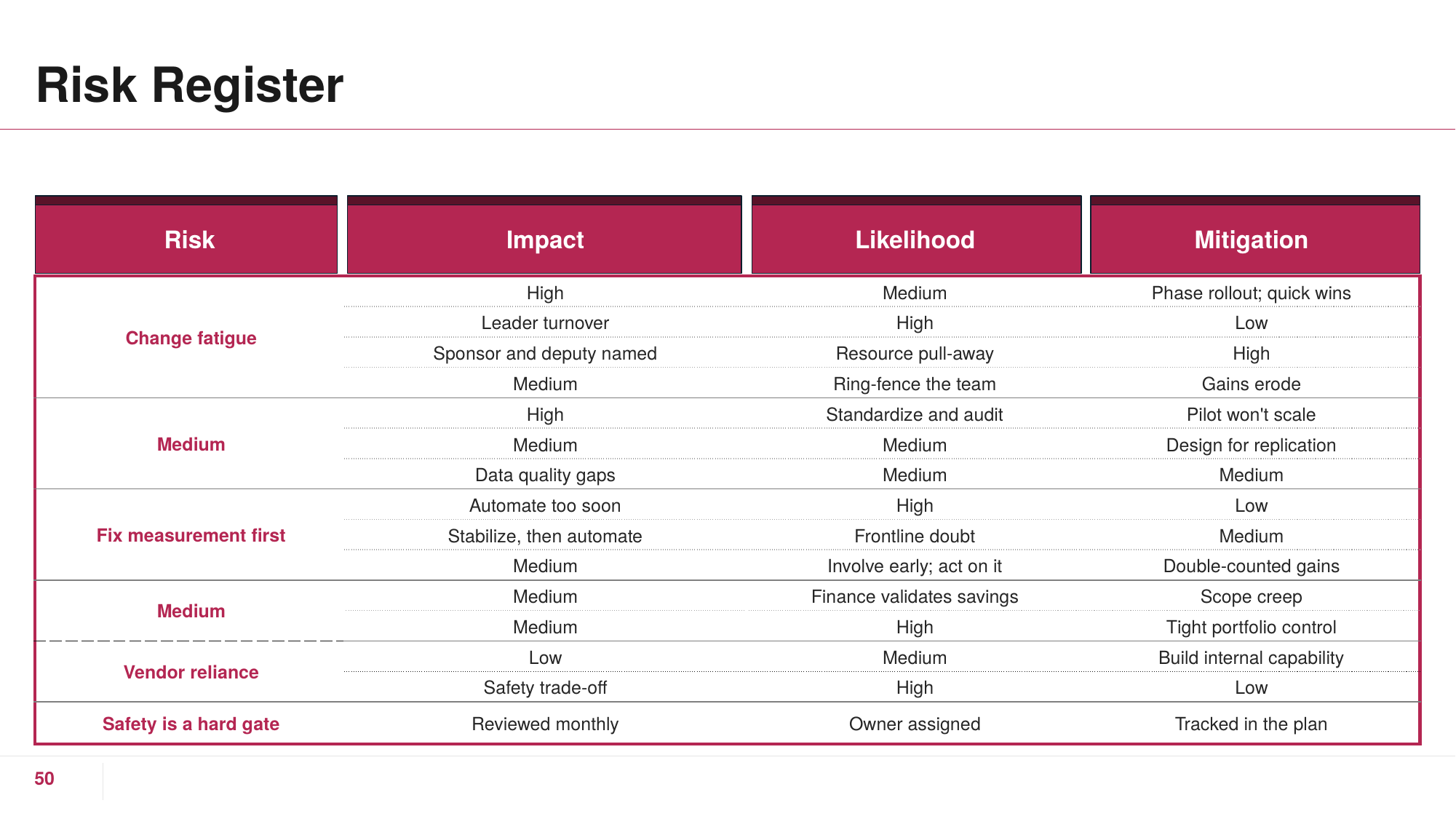

# Risk Register

| Risk | Impact | Likelihood | Mitigation |
| --- | --- | --- | --- |
| Change fatigue | High | Medium | Phase rollout; quick wins |
|  | Leader turnover | High | Low |
|  | Sponsor and deputy named | Resource pull-away | High |
|  | Medium | Ring-fence the team | Gains erode |
| Medium | High | Standardize and audit | Pilot won't scale |
|  | Medium | Medium | Design for replication |
|  | Data quality gaps | Medium | Medium |
| Fix measurement first | Automate too soon | High | Low |
|  | Stabilize, then automate | Frontline doubt | Medium |
|  | Medium | Involve early; act on it | Double-counted gains |
| Medium | Medium | Finance validates savings | Scope creep |
|  | Medium | High | Tight portfolio control |
| Vendor reliance | Low | Medium | Build internal capability |
|  | Safety trade-off | High | Low |
| Safety is a hard gate | Reviewed monthly | Owner assigned | Tracked in the plan |
50